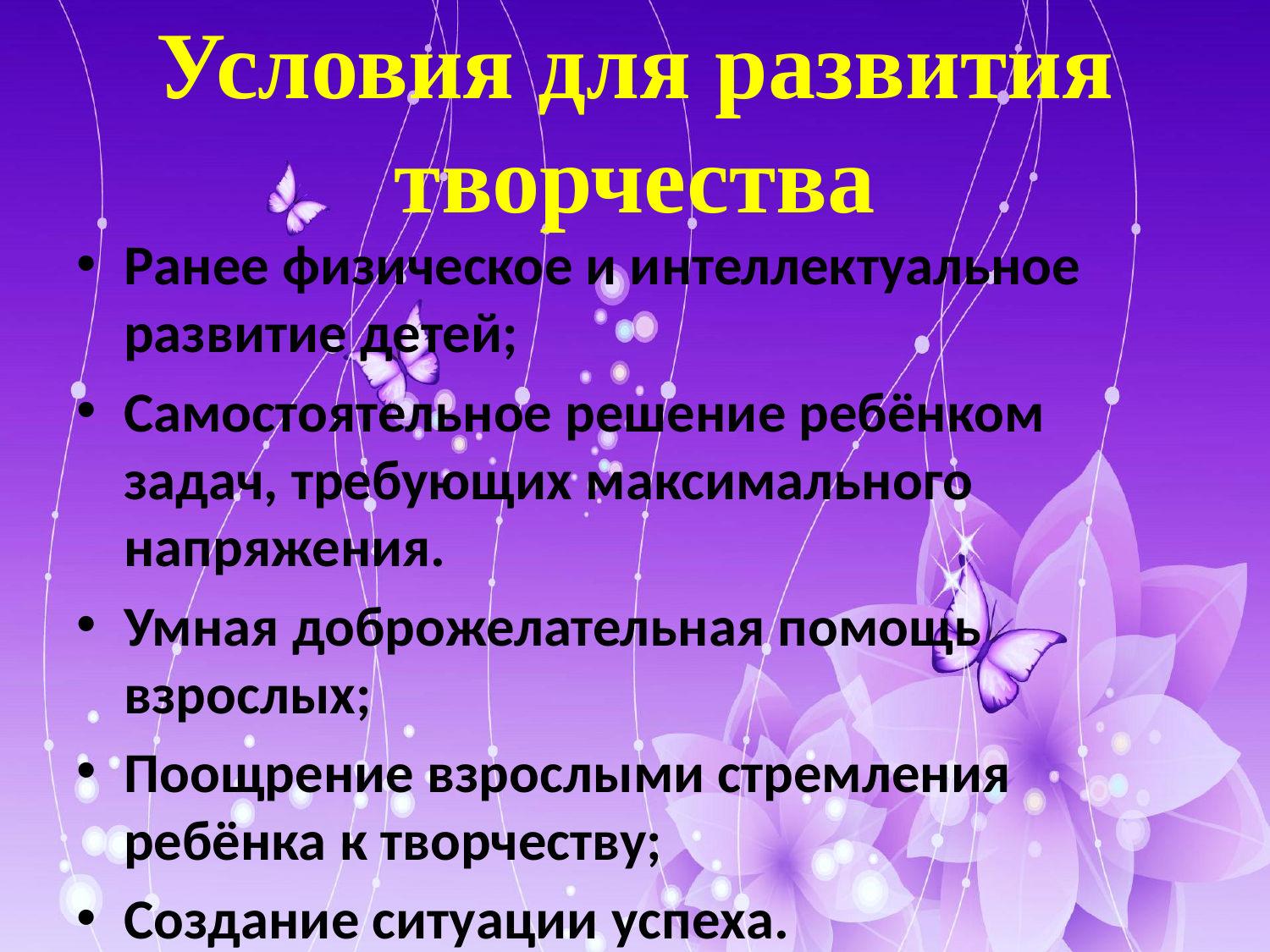

# Условия для развития творчества
Ранее физическое и интеллектуальное развитие детей;
Самостоятельное решение ребёнком задач, требующих максимального напряжения.
Умная доброжелательная помощь взрослых;
Поощрение взрослыми стремления ребёнка к творчеству;
Создание ситуации успеха.